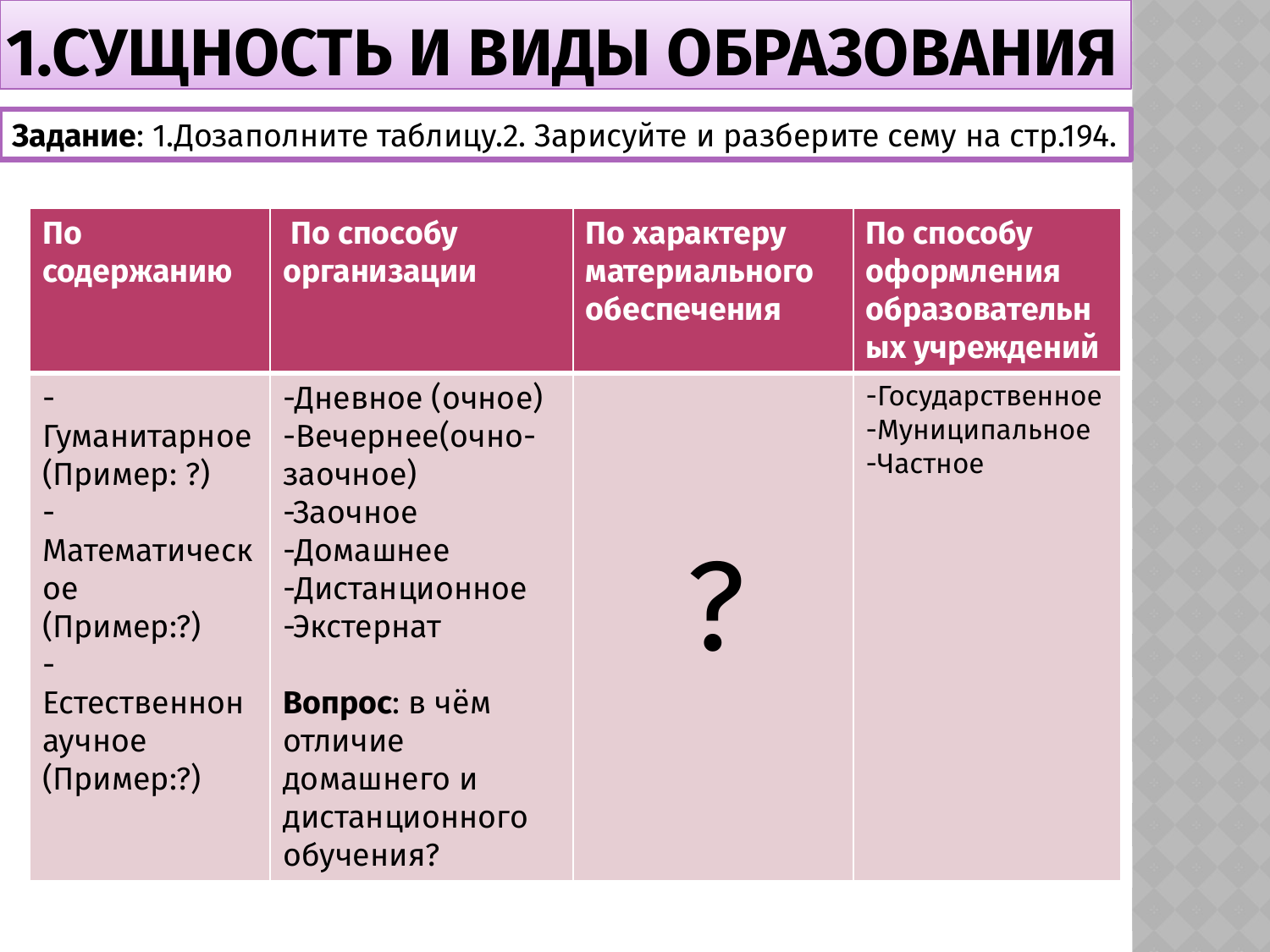

# 1.Сущность и виды образования
Задание: 1.Дозаполните таблицу.2. Зарисуйте и разберите сему на стр.194.
| По содержанию | По способу организации | По характеру материального обеспечения | По способу оформления образовательных учреждений |
| --- | --- | --- | --- |
| -Гуманитарное (Пример: ?) -Математическое (Пример:?) -Естественнонаучное (Пример:?) | -Дневное (очное) -Вечернее(очно-заочное) -Заочное -Домашнее -Дистанционное -Экстернат Вопрос: в чём отличие домашнего и дистанционного обучения? | ? | -Государственное -Муниципальное -Частное |